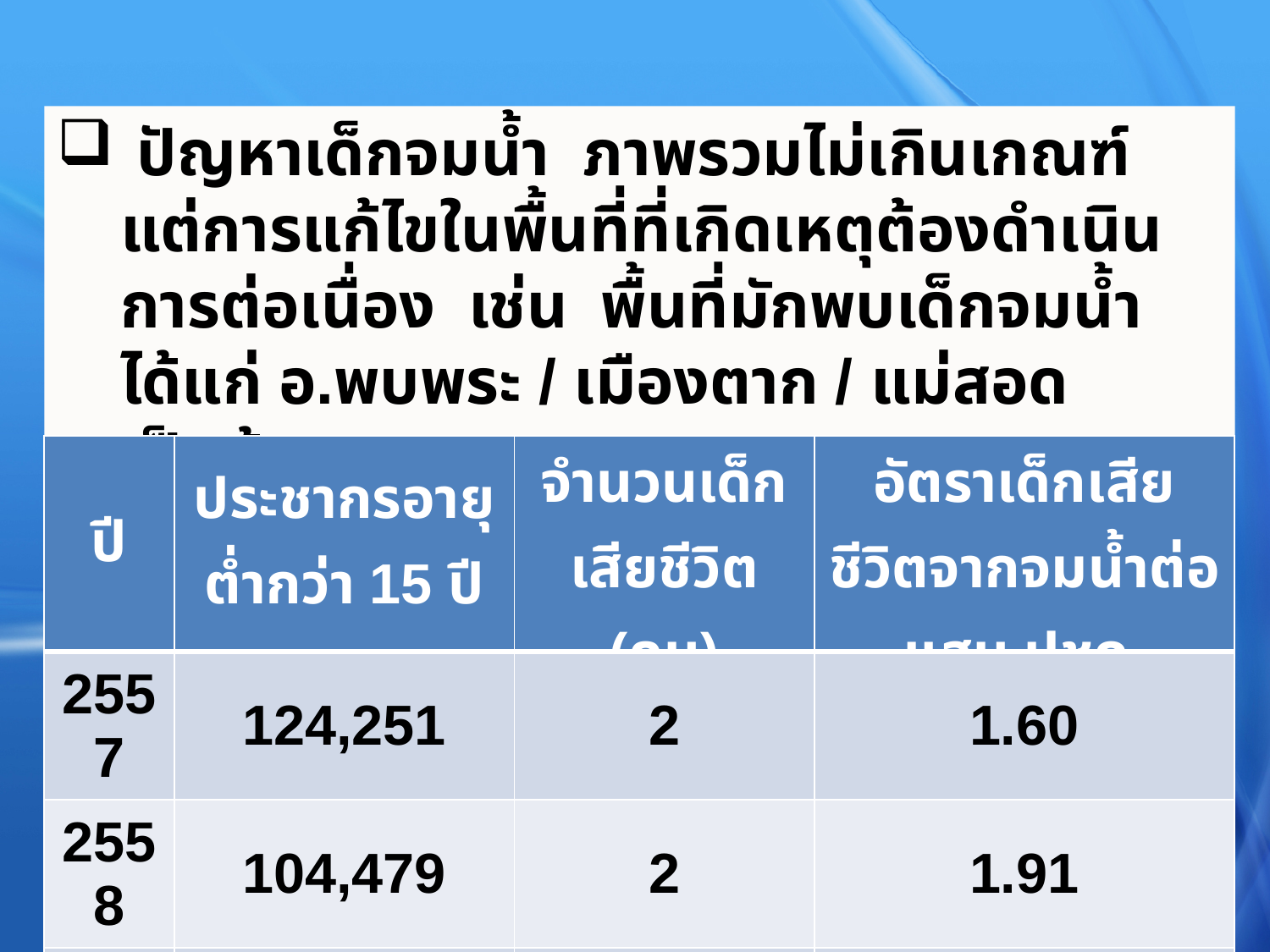

ปัญหาเด็กจมน้ำ  ภาพรวมไม่เกินเกณฑ์  แต่การแก้ไขในพื้นที่ที่เกิดเหตุต้องดำเนินการต่อเนื่อง  เช่น  พื้นที่มักพบเด็กจมน้ำ  ได้แก่ อ.พบพระ / เมืองตาก / แม่สอด เป็นต้น
| ปี | ประชากรอายุต่ำกว่า 15 ปี | จำนวนเด็กเสียชีวิต (คน) | อัตราเด็กเสียชีวิตจากจมน้ำต่อแสน ปชก. |
| --- | --- | --- | --- |
| 2557 | 124,251 | 2 | 1.60 |
| 2558 | 104,479 | 2 | 1.91 |
| 2559 | 124,675 | 2 | 1.60 |